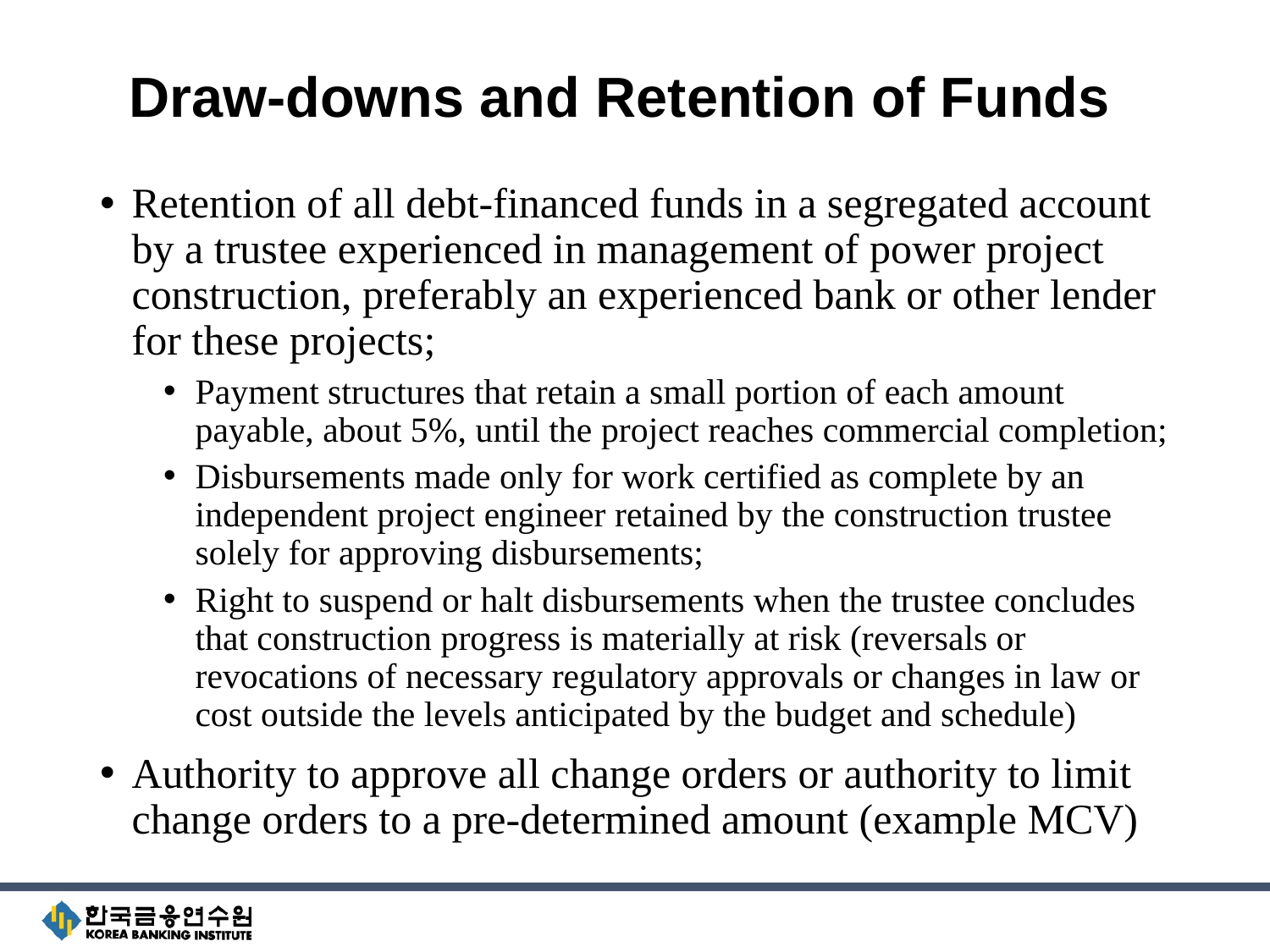

# Draw-downs and Retention of Funds
Retention of all debt-financed funds in a segregated account by a trustee experienced in management of power project construction, preferably an experienced bank or other lender for these projects;
Payment structures that retain a small portion of each amount payable, about 5%, until the project reaches commercial completion;
Disbursements made only for work certified as complete by an independent project engineer retained by the construction trustee solely for approving disbursements;
Right to suspend or halt disbursements when the trustee concludes that construction progress is materially at risk (reversals or revocations of necessary regulatory approvals or changes in law or cost outside the levels anticipated by the budget and schedule)
Authority to approve all change orders or authority to limit change orders to a pre-determined amount (example MCV)